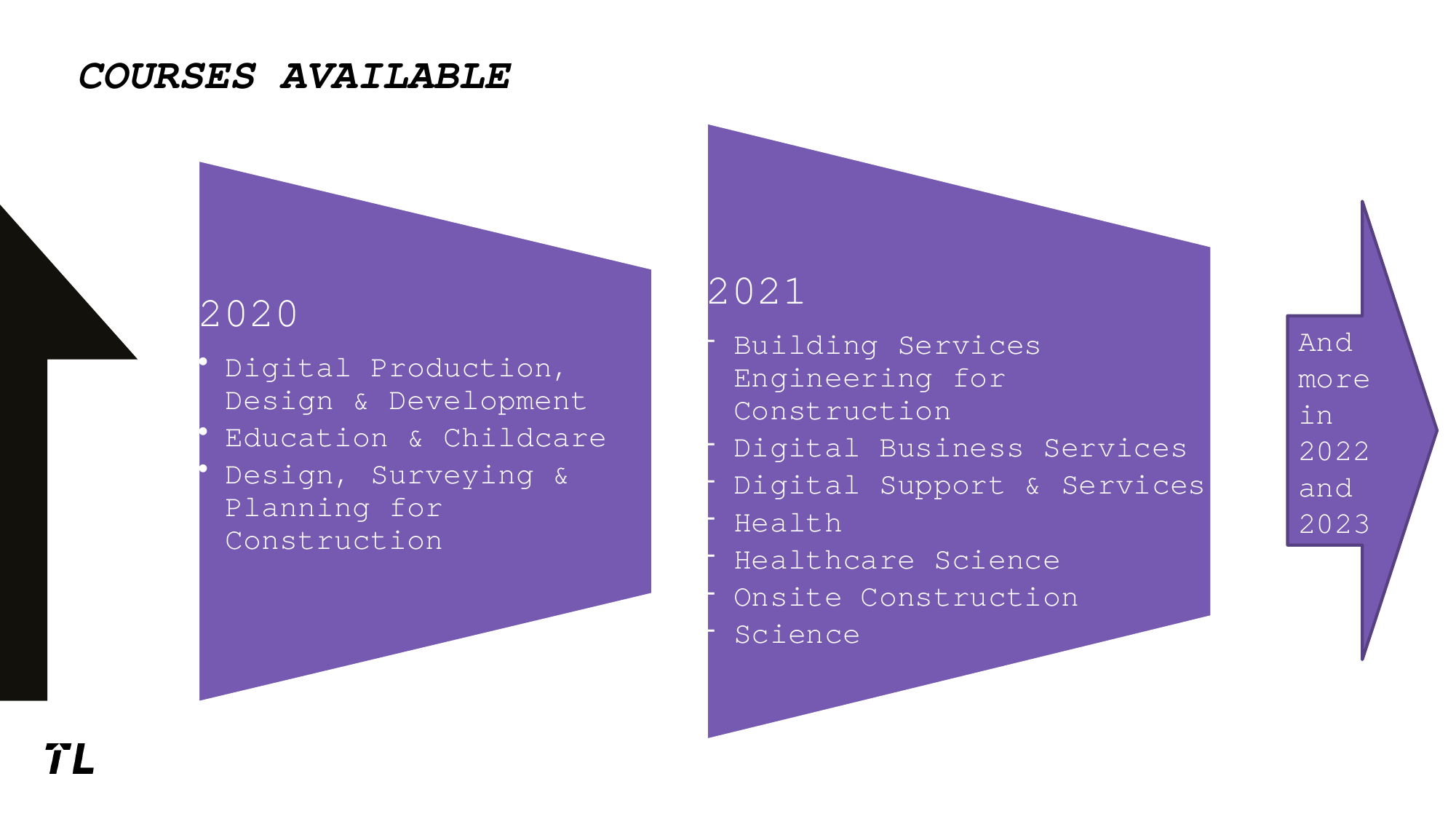

# COURSES AVAILABLE
2020
Digital Production, Design & Development
Education & Childcare
Design, Surveying & Planning for Construction
2021
Building Services Engineering for Construction
Digital Business Services
Digital Support & Services
Health
Healthcare Science
Onsite Construction
Science
And more in 2022 and 2023